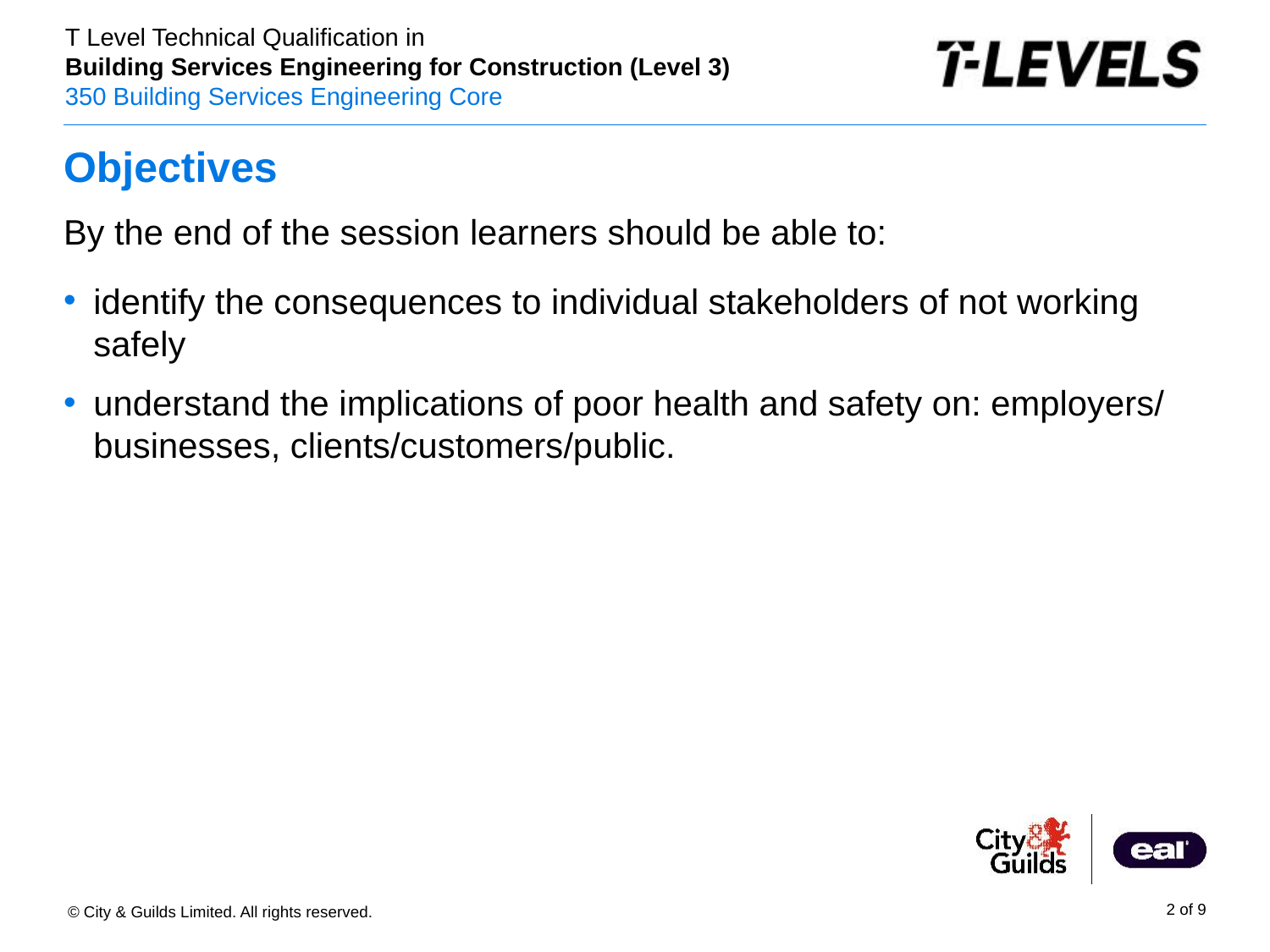

# Objectives
By the end of the session learners should be able to:
identify the consequences to individual stakeholders of not working safely
understand the implications of poor health and safety on: employers/ businesses, clients/customers/public.